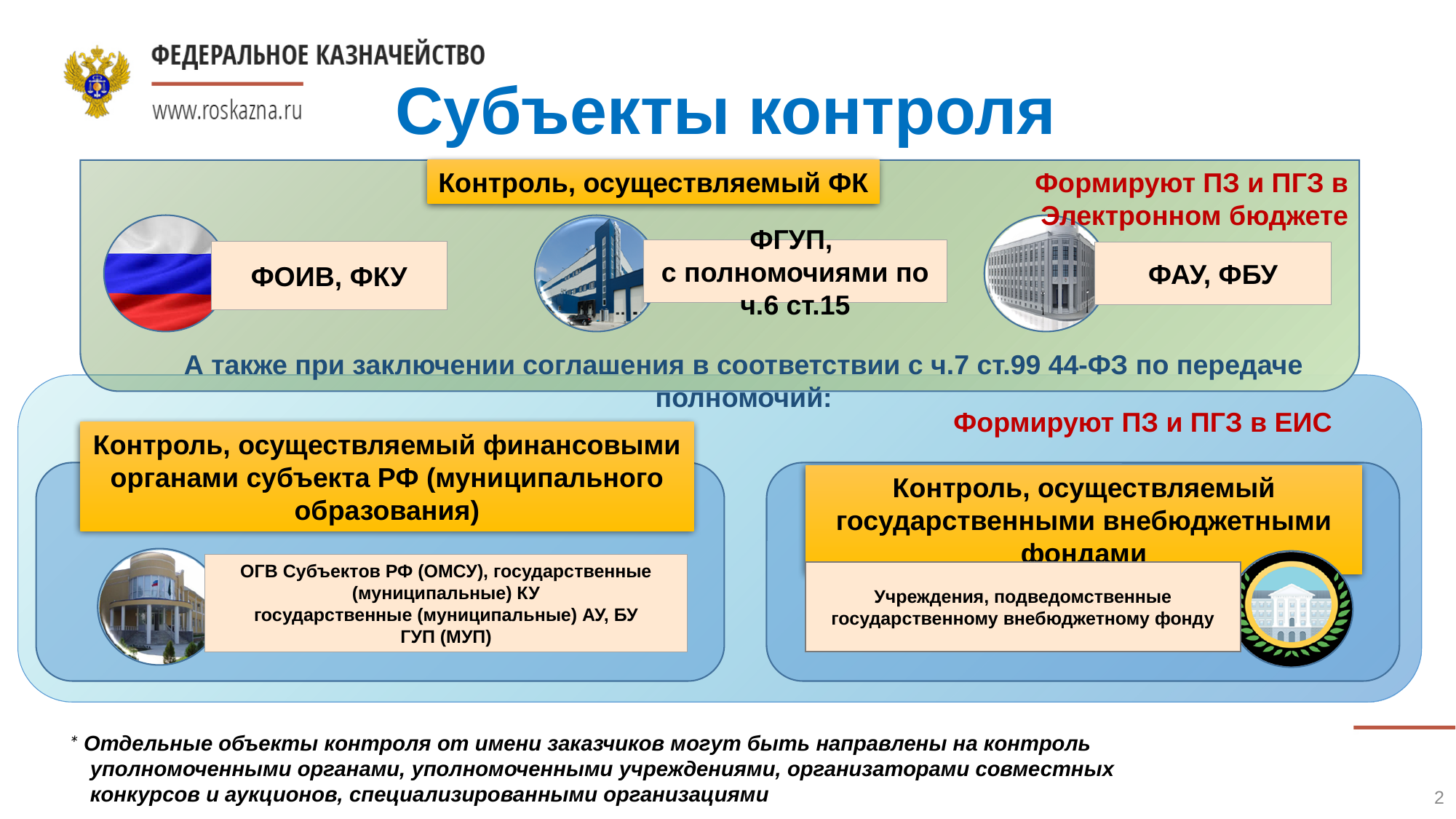

# Субъекты контроля

Контроль, осуществляемый ФК
Формируют ПЗ и ПГЗ в Электронном бюджете

ФГУП,
с полномочиями по ч.6 ст.15
ФОИВ, ФКУ
ФАУ, ФБУ
А также при заключении соглашения в соответствии с ч.7 ст.99 44-ФЗ по передаче полномочий:

Формируют ПЗ и ПГЗ в ЕИС
Контроль, осуществляемый финансовыми органами субъекта РФ (муниципального образования)

Контроль, осуществляемый государственными внебюджетными фондами

ОГВ Субъектов РФ (ОМСУ), государственные (муниципальные) КУ
государственные (муниципальные) АУ, БУ
ГУП (МУП)
Учреждения, подведомственные государственному внебюджетному фонду
* Отдельные объекты контроля от имени заказчиков могут быть направлены на контроль уполномоченными органами, уполномоченными учреждениями, организаторами совместных конкурсов и аукционов, специализированными организациями
2